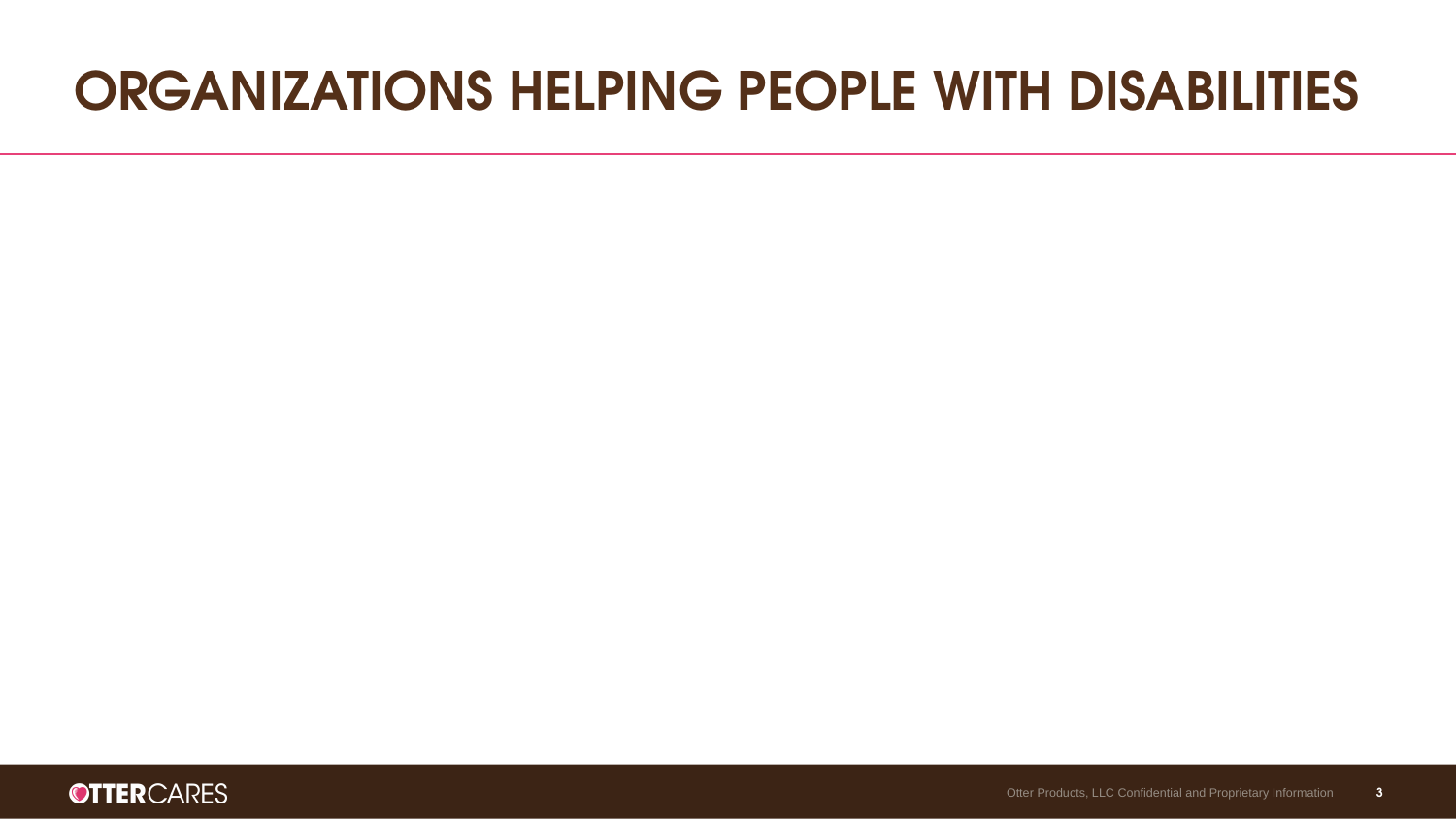

# ORGANIZATIONS HELPING PEOPLE WITH DISABILITIES
Otter Products, LLC Confidential and Proprietary Information
3